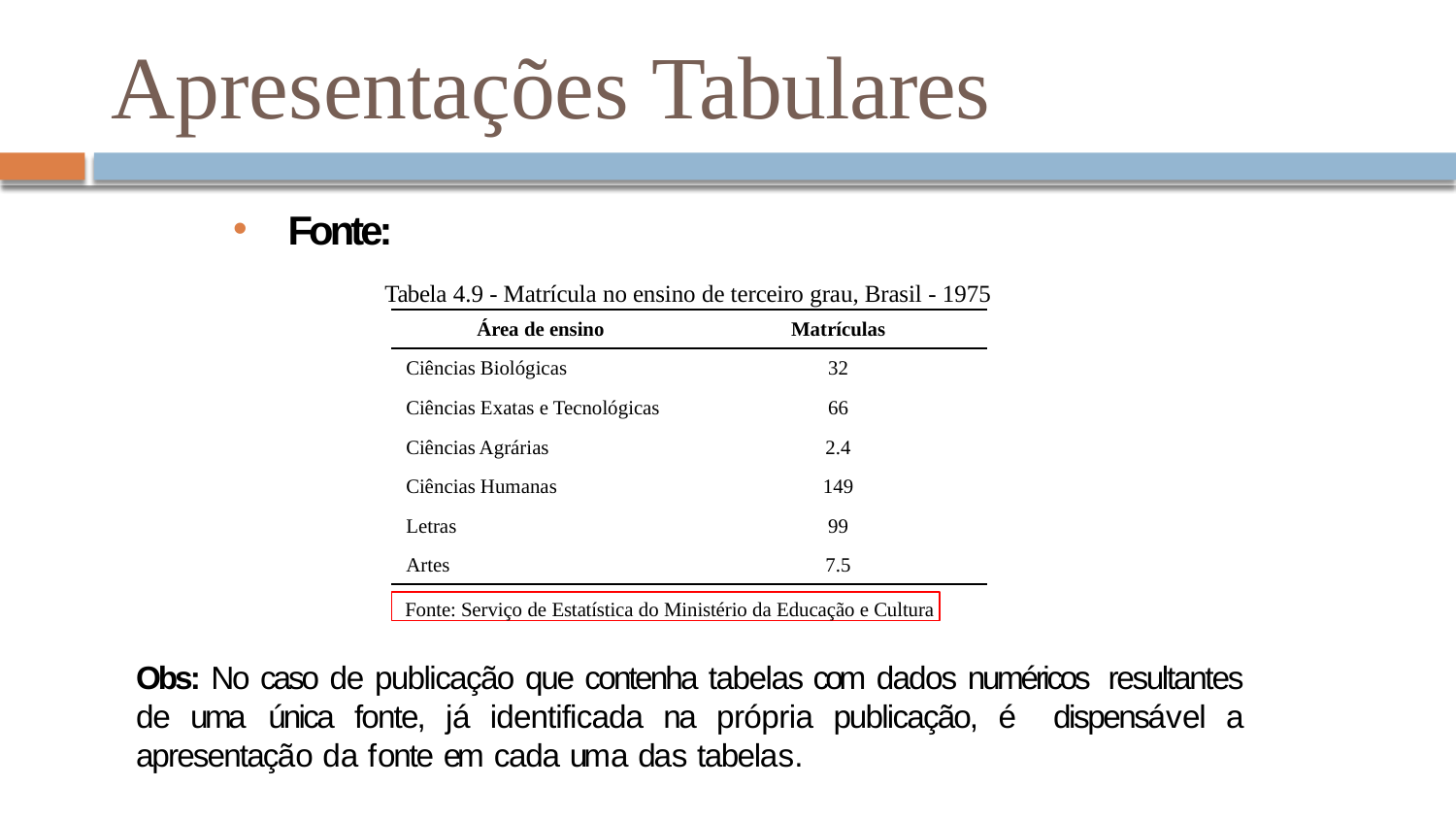

# Apresentações Tabulares
Fonte:
Tabela 4.9 - Matrícula no ensino de terceiro grau, Brasil - 1975
| Área de ensino | Matrículas |
| --- | --- |
| Ciências Biológicas | 32 |
| Ciências Exatas e Tecnológicas | 66 |
| Ciências Agrárias | 2.4 |
| Ciências Humanas | 149 |
| Letras | 99 |
| Artes | 7.5 |
Fonte: Serviço de Estatística do Ministério da Educação e Cultura
Obs: No caso de publicação que contenha tabelas com dados numéricos  resultantes de uma única fonte, já identificada na própria publicação, é  dispensável a apresentação da fonte em cada uma das tabelas.